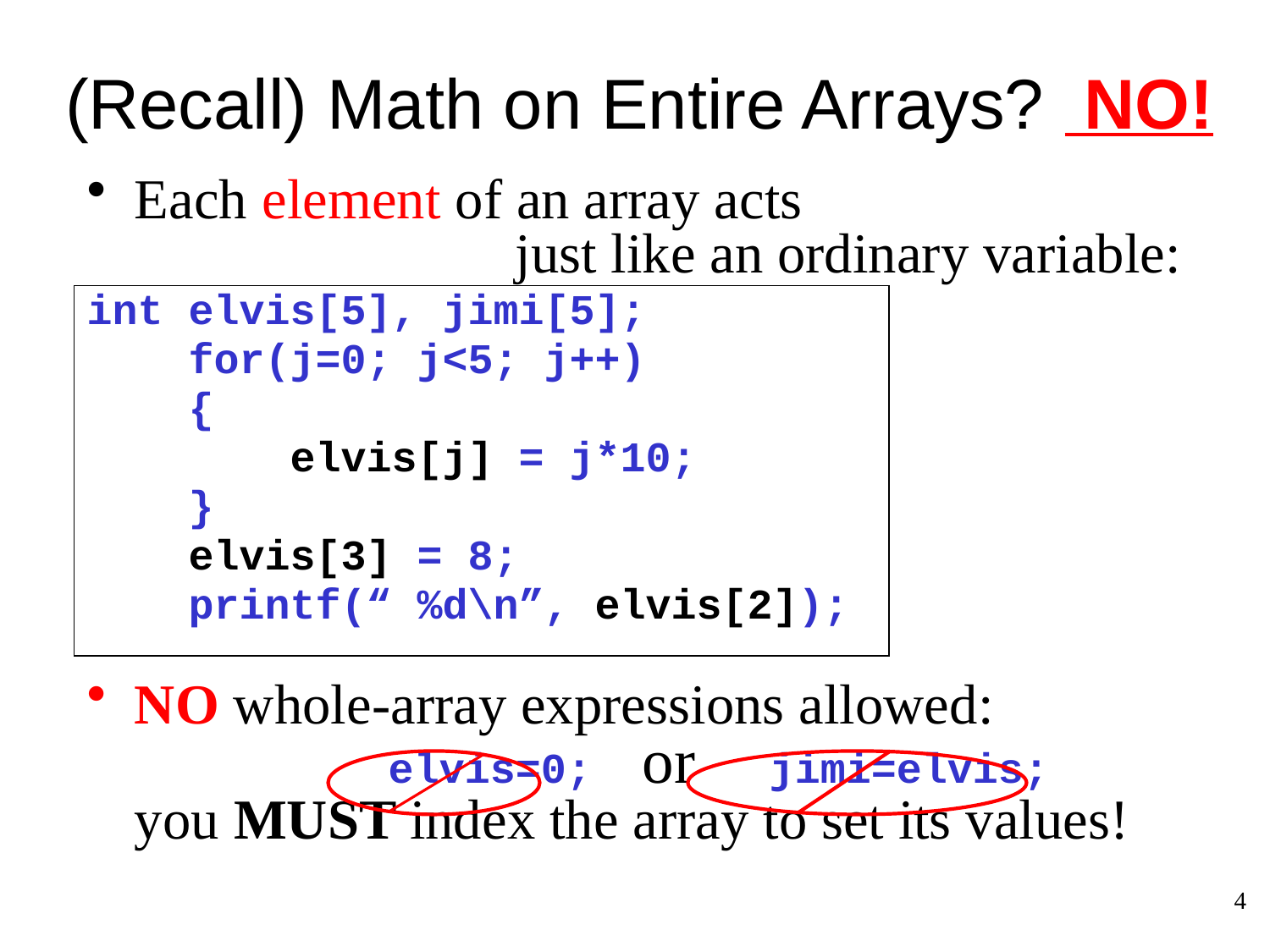

# (Recall) Math on Entire Arrays?  NO!
Each element of an array acts
			just like an ordinary variable:
int elvis[5], jimi[5];
    for(j=0; j<5; j++)
    {
        elvis[j] = j*10;
    }
    elvis[3] = 8;
    printf(“ %d\n”, elvis[2]);
NO whole-array expressions allowed:
		elvis=0; 	or	jimi=elvis;
you MUST index the array to set its values!

4